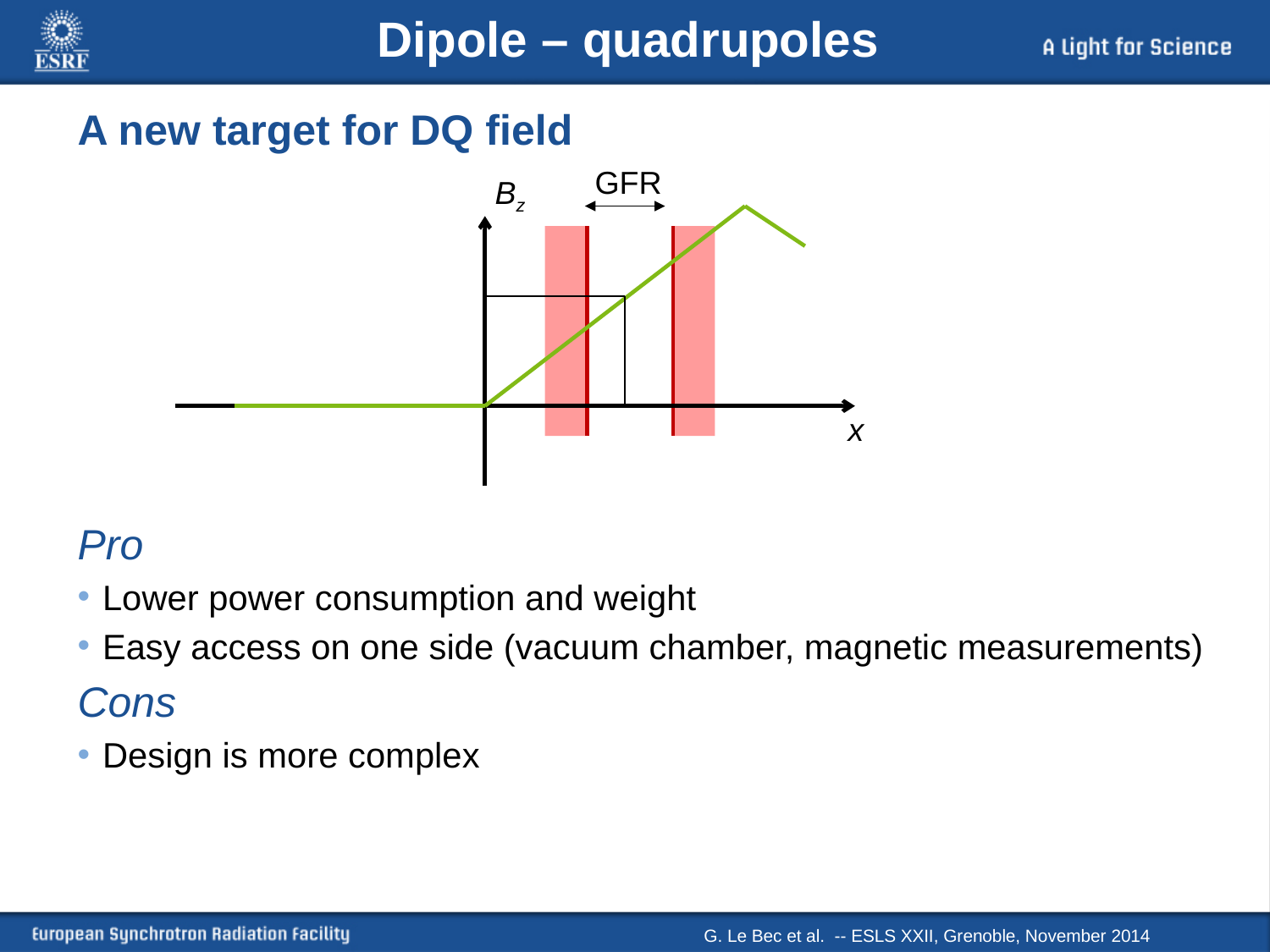

# Dipole – quadrupoles
A new target for DQ field

Pro
Lower power consumption and weight
Easy access on one side (vacuum chamber, magnetic measurements)
Cons
Design is more complex
GFR
Bz

x
G. Le Bec et al.  -- ESLS XXII, Grenoble, November 2014